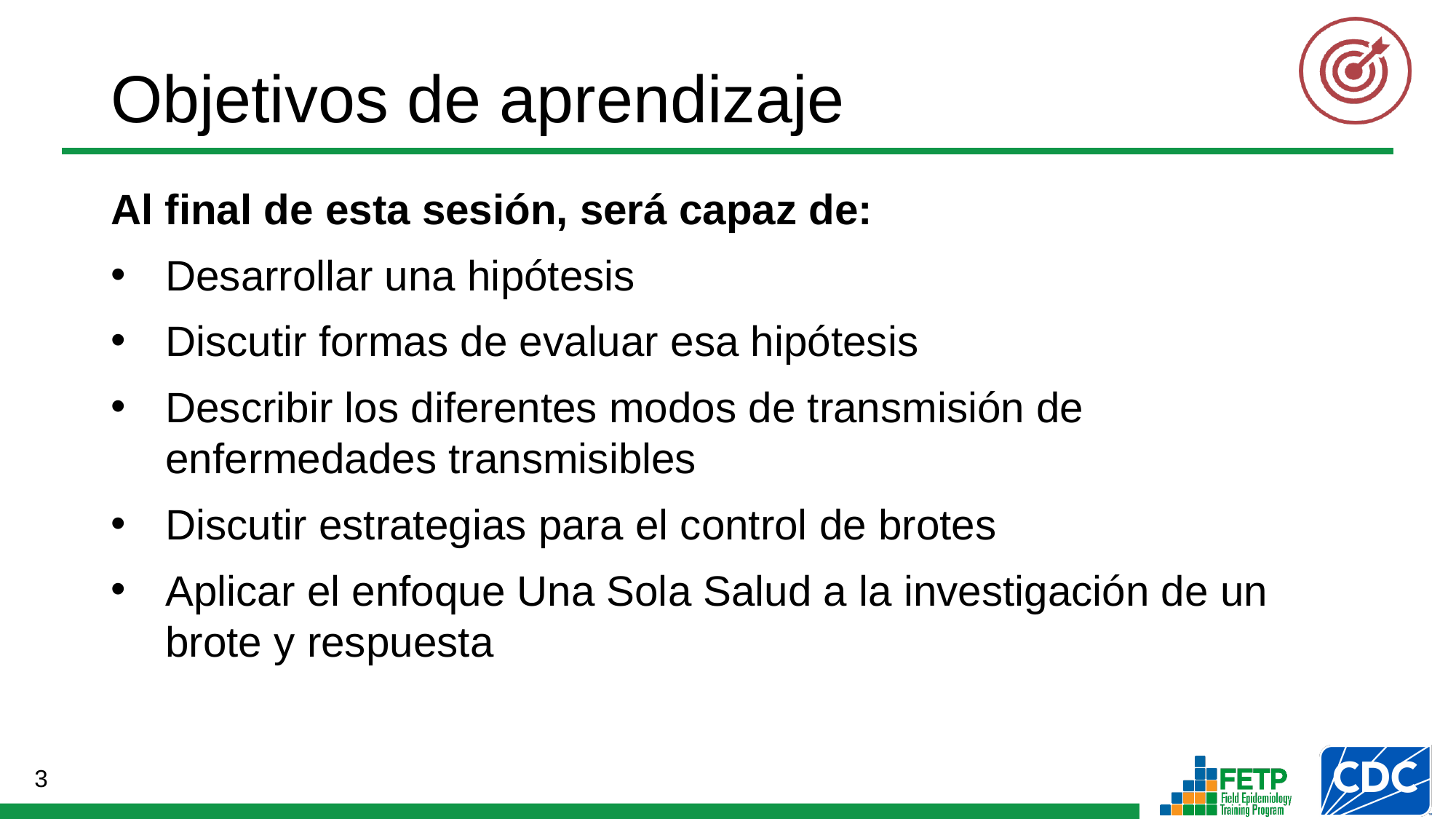

Al final de esta sesión, será capaz de:
Desarrollar una hipótesis
Discutir formas de evaluar esa hipótesis
Describir los diferentes modos de transmisión de
enfermedades transmisibles
Discutir estrategias para el control de brotes
Aplicar el enfoque Una Sola Salud a la investigación de un brote y respuesta